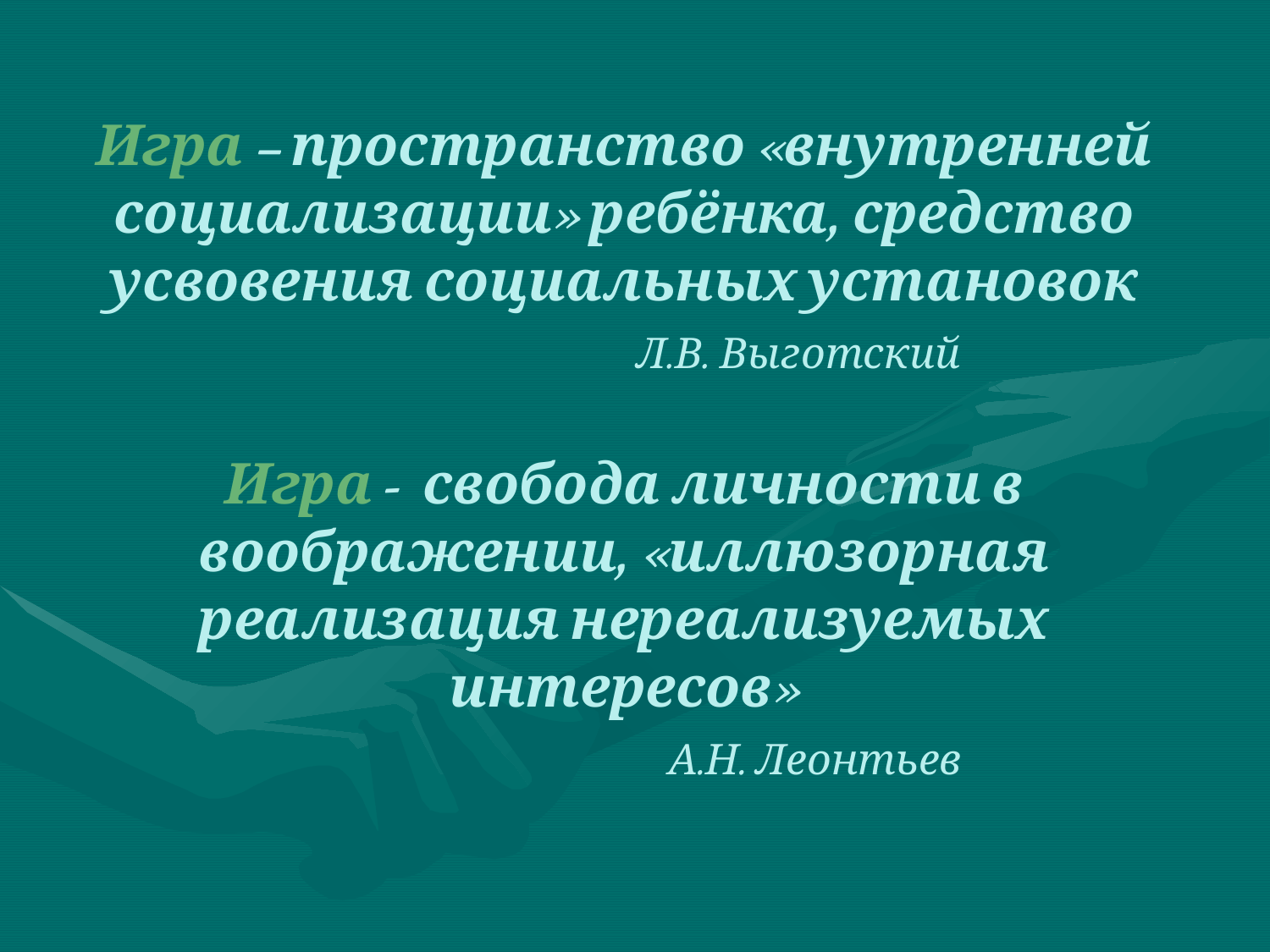

# Игра – пространство «внутренней социализации» ребёнка, средство усвовения социальных установок Л.В. Выготский Игра -  свобода личности в воображении, «иллюзорная реализация нереализуемых интересов» А.Н. Леонтьев